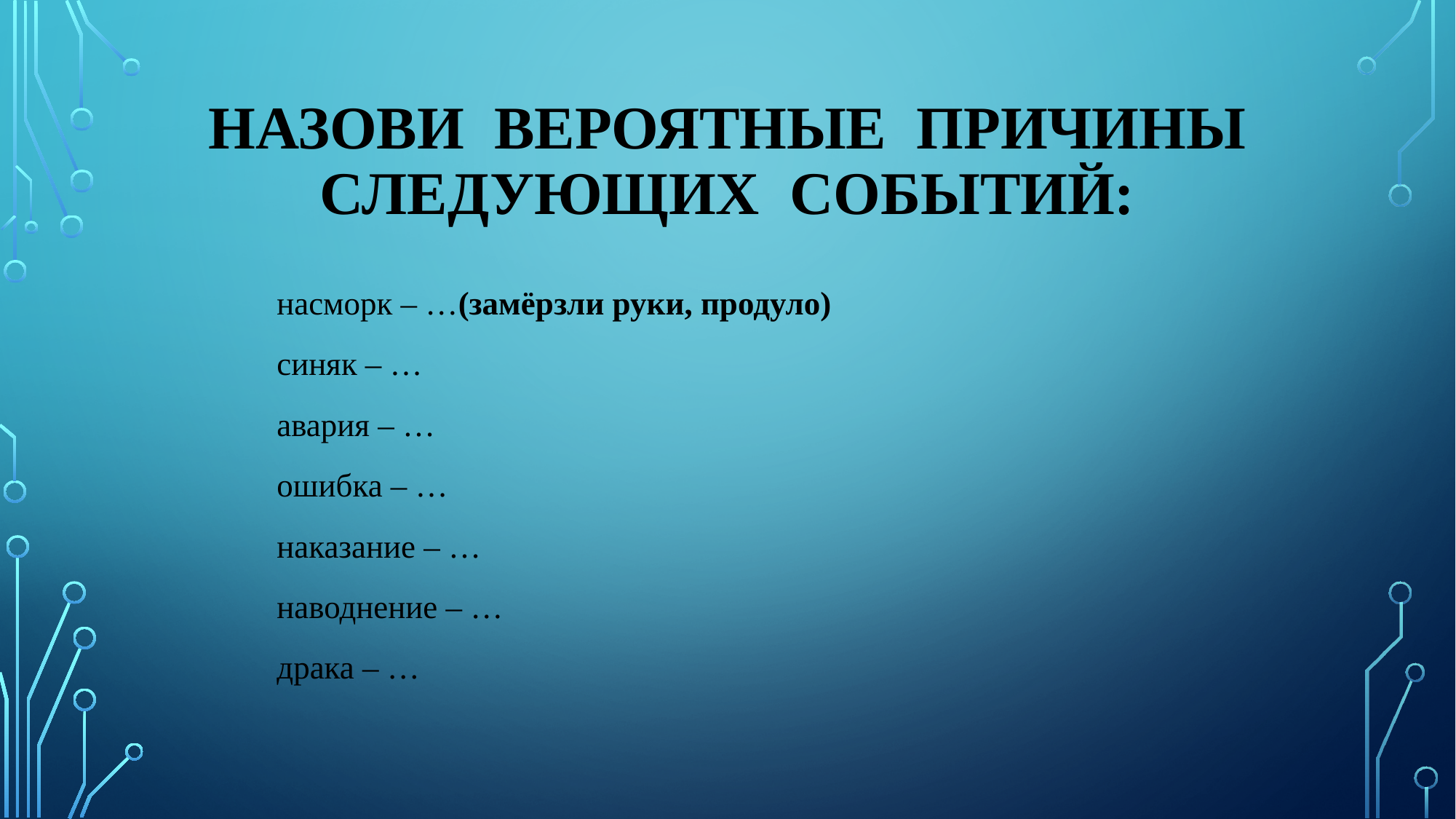

# Назови  вероятные  причины следующих  событий:
насморк – …(замёрзли руки, продуло)
синяк – …
авария – …
ошибка – …
наказание – …
наводнение – …
драка – …